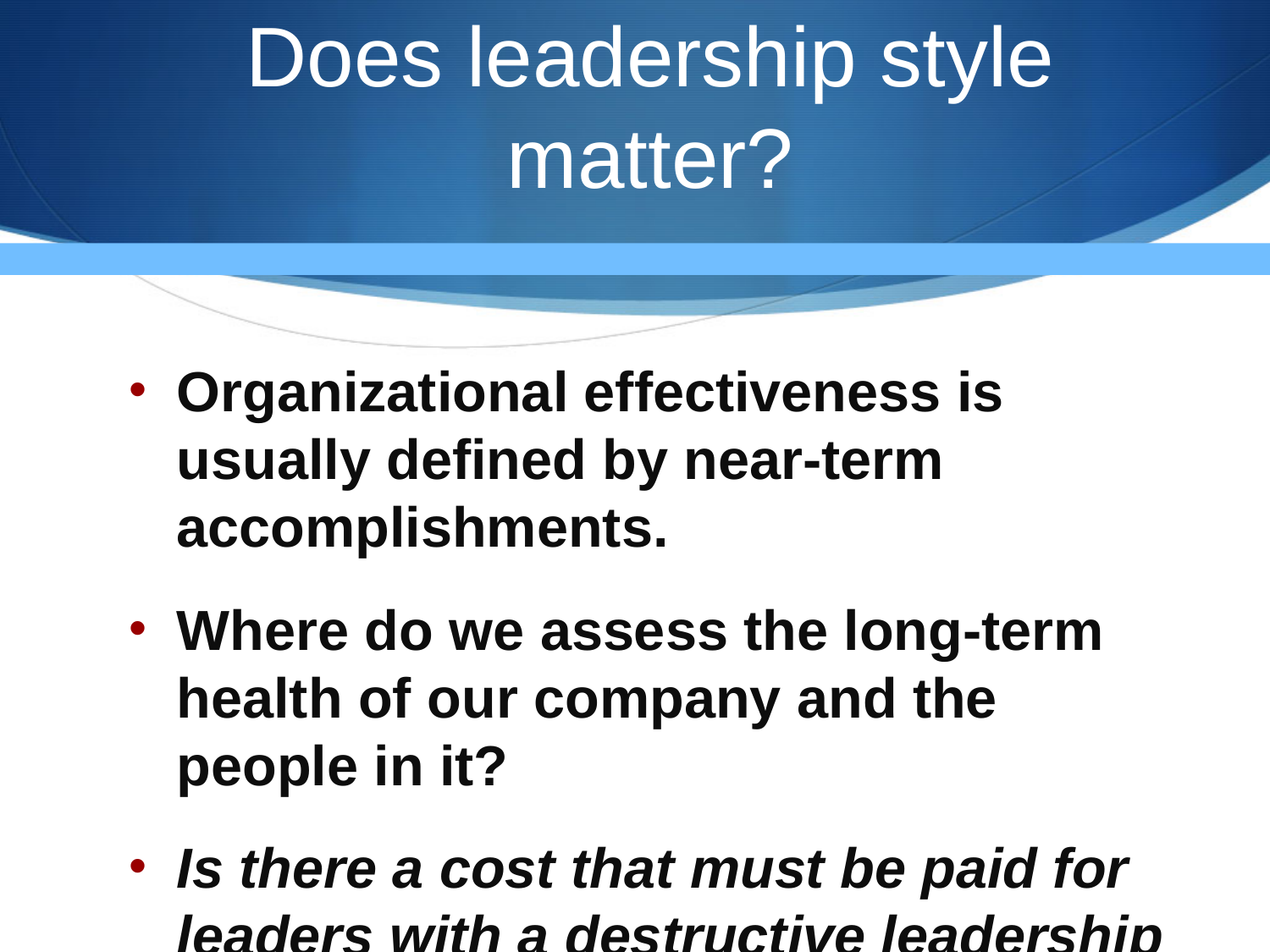

# Does leadership style matter?
Organizational effectiveness is usually defined by near-term accomplishments.
Where do we assess the long-term health of our company and the people in it?
Is there a cost that must be paid for leaders with a destructive leadership style?